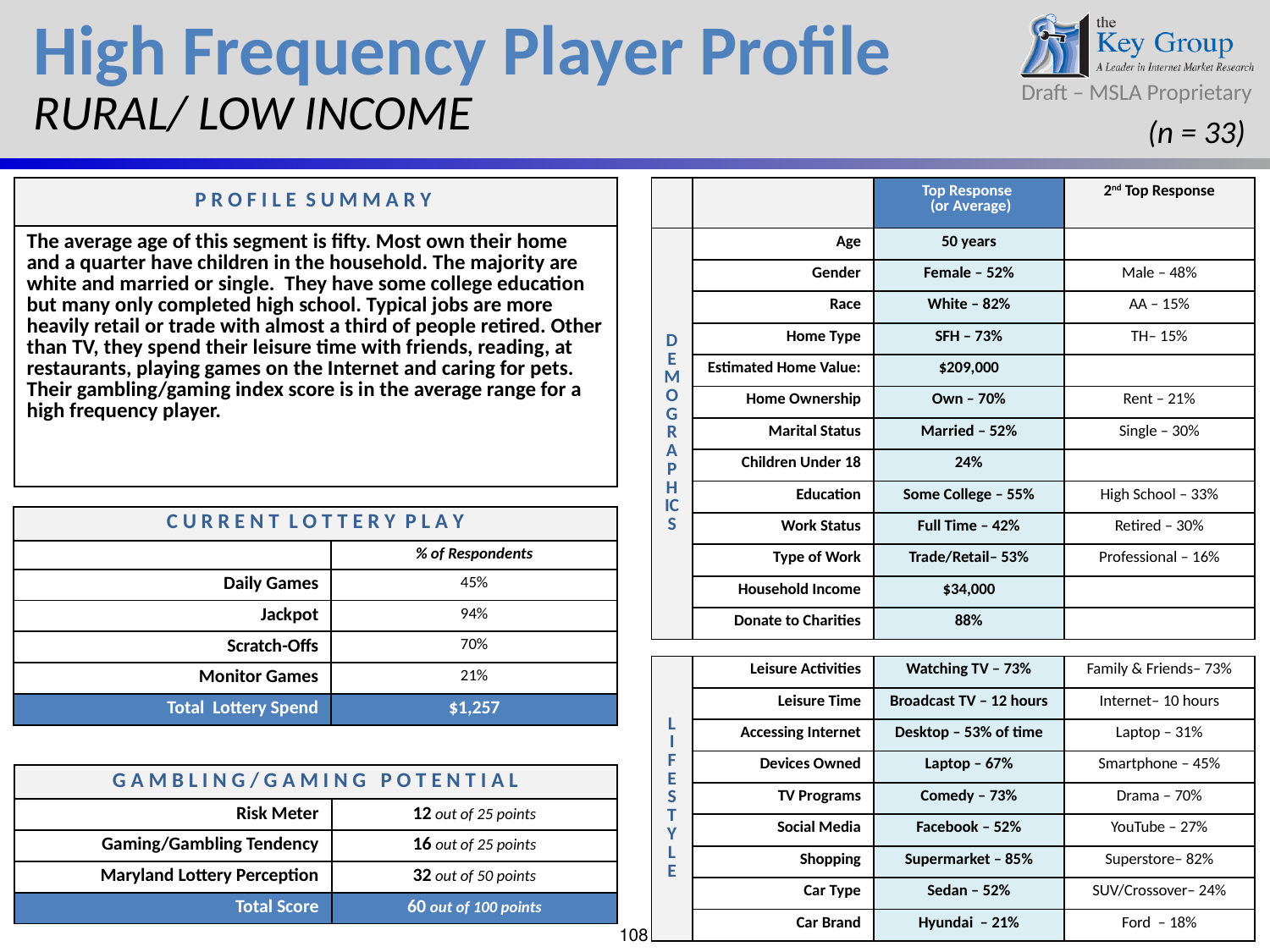

High Frequency Player Profile
RURAL/ LOW INCOME
(n = 33)
| P R O F I L E S U M M A R Y |
| --- |
| The average age of this segment is fifty. Most own their home and a quarter have children in the household. The majority are white and married or single. They have some college education but many only completed high school. Typical jobs are more heavily retail or trade with almost a third of people retired. Other than TV, they spend their leisure time with friends, reading, at restaurants, playing games on the Internet and caring for pets. Their gambling/gaming index score is in the average range for a high frequency player. |
|  |  | Top Response (or Average) | 2nd Top Response |
| --- | --- | --- | --- |
| DEMOGRAPHICS | Age | 50 years |  |
|  | Gender | Female – 52% | Male – 48% |
|  | Race | White – 82% | AA – 15% |
|  | Home Type | SFH – 73% | TH– 15% |
|  | Estimated Home Value: | $209,000 |  |
|  | Home Ownership | Own – 70% | Rent – 21% |
|  | Marital Status | Married – 52% | Single – 30% |
|  | Children Under 18 | 24% |  |
|  | Education | Some College – 55% | High School – 33% |
|  | Work Status | Full Time – 42% | Retired – 30% |
|  | Type of Work | Trade/Retail– 53% | Professional – 16% |
|  | Household Income | $34,000 |  |
|  | Donate to Charities | 88% |  |
|  |  |  |  |
| L I F E S TY L E | Leisure Activities | Watching TV – 73% | Family & Friends– 73% |
|  | Leisure Time | Broadcast TV – 12 hours | Internet– 10 hours |
|  | Accessing Internet | Desktop – 53% of time | Laptop – 31% |
|  | Devices Owned | Laptop – 67% | Smartphone – 45% |
|  | TV Programs | Comedy – 73% | Drama – 70% |
|  | Social Media | Facebook – 52% | YouTube – 27% |
|  | Shopping | Supermarket – 85% | Superstore– 82% |
|  | Car Type | Sedan – 52% | SUV/Crossover– 24% |
|  | Car Brand | Hyundai – 21% | Ford – 18% |
| C U R R E N T L O T T E R Y P L A Y |  |
| --- | --- |
|  | % of Respondents |
| Daily Games | 45% |
| Jackpot | 94% |
| Scratch-Offs | 70% |
| Monitor Games | 21% |
| Total Lottery Spend | $1,257 |
| G A M B L I N G / G A M I N G P O T E N T I A L |  |
| --- | --- |
| Risk Meter | 12 out of 25 points |
| Gaming/Gambling Tendency | 16 out of 25 points |
| Maryland Lottery Perception | 32 out of 50 points |
| Total Score | 60 out of 100 points |